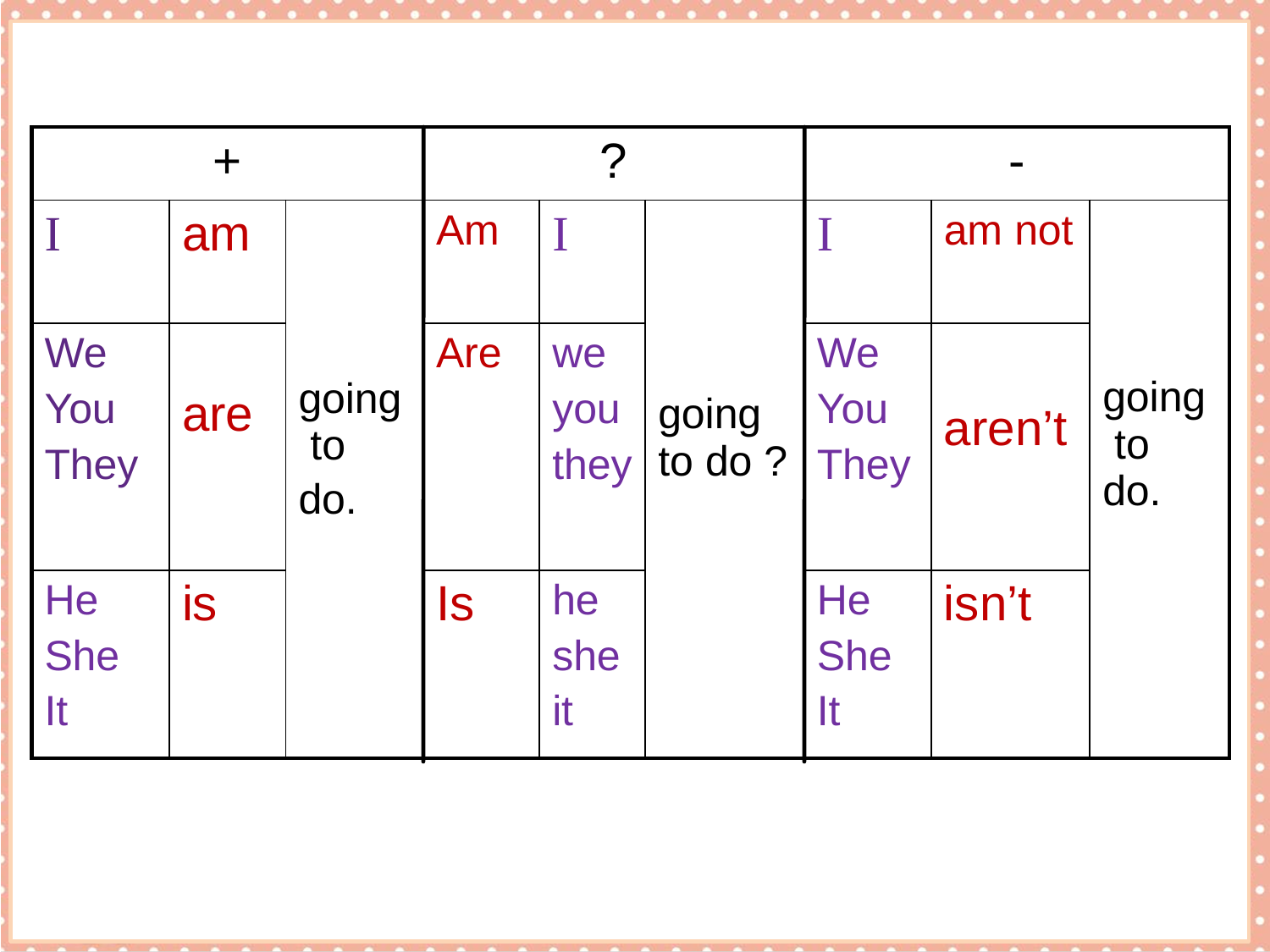

| + |  |  | ? |  |  | - |  |  |
| --- | --- | --- | --- | --- | --- | --- | --- | --- |
| I | am | going to do. | Am | I | going to do ? | I | am not | going to do. |
| We You They | are |  | Are | we you they |  | We You They | aren’t |  |
| He She It | is |  | Is | he she it |  | He She It | isn’t |  |